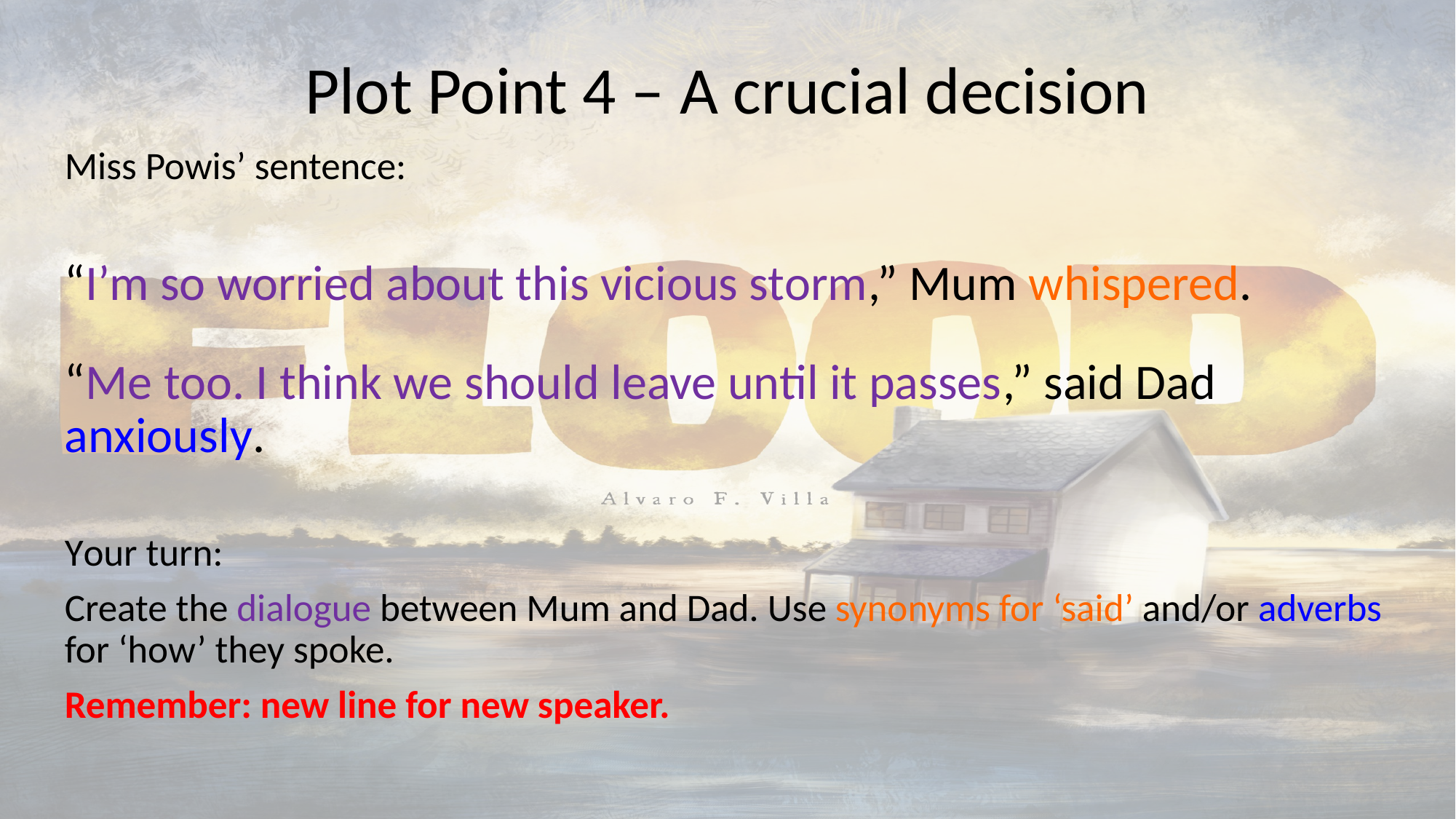

# Plot Point 4 – A crucial decision
Miss Powis’ sentence:

“I’m so worried about this vicious storm,” Mum whispered.

“Me too. I think we should leave until it passes,” said Dad anxiously.

Your turn:
Create the dialogue between Mum and Dad. Use synonyms for ‘said’ and/or adverbs for ‘how’ they spoke.
Remember: new line for new speaker.